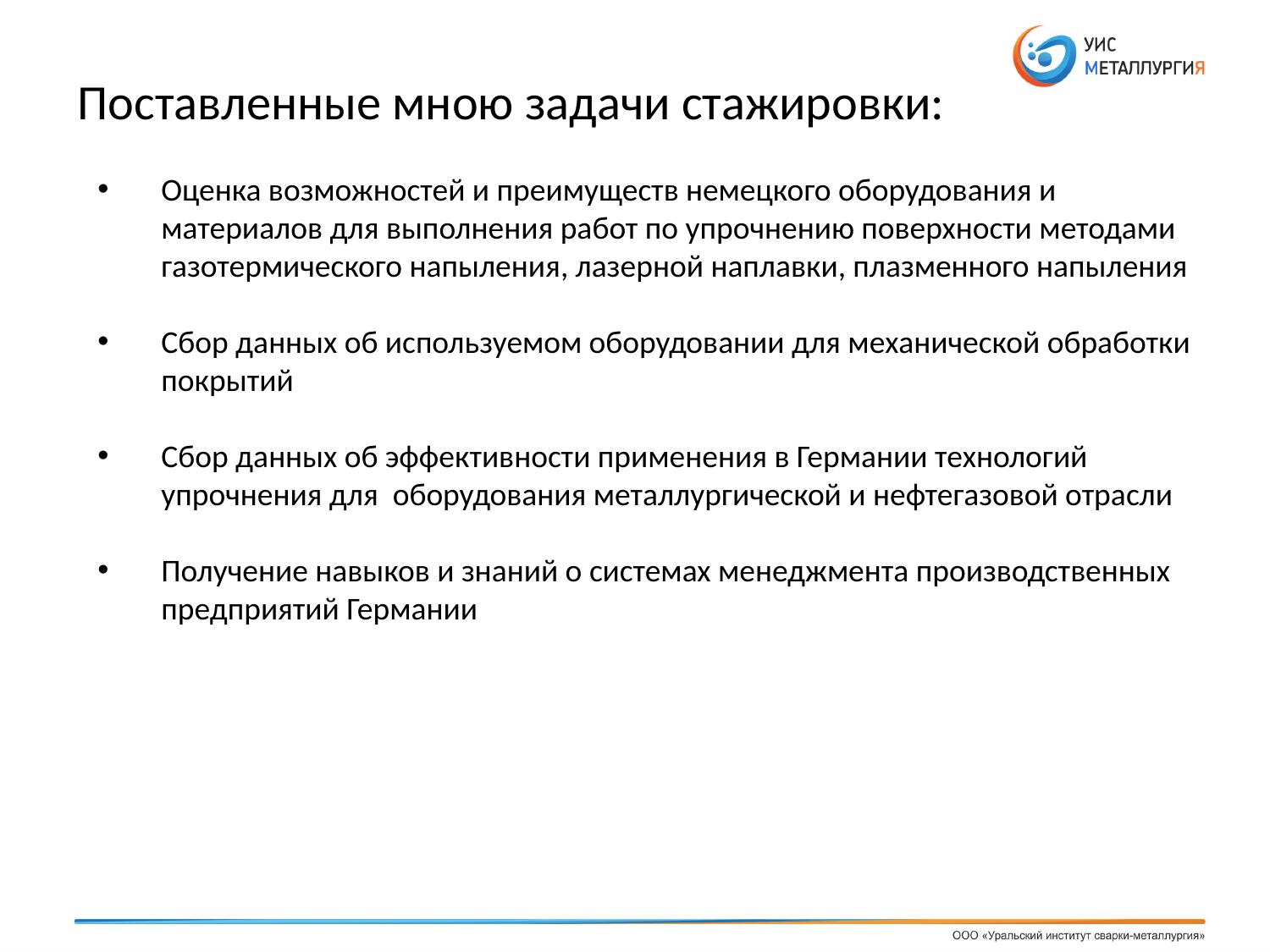

# Поставленные мною задачи стажировки:
Оценка возможностей и преимуществ немецкого оборудования и материалов для выполнения работ по упрочнению поверхности методами газотермического напыления, лазерной наплавки, плазменного напыления

Сбор данных об используемом оборудовании для механической обработки покрытий

Сбор данных об эффективности применения в Германии технологий упрочнения для  оборудования металлургической и нефтегазовой отрасли

Получение навыков и знаний о системах менеджмента производственных предприятий Германии